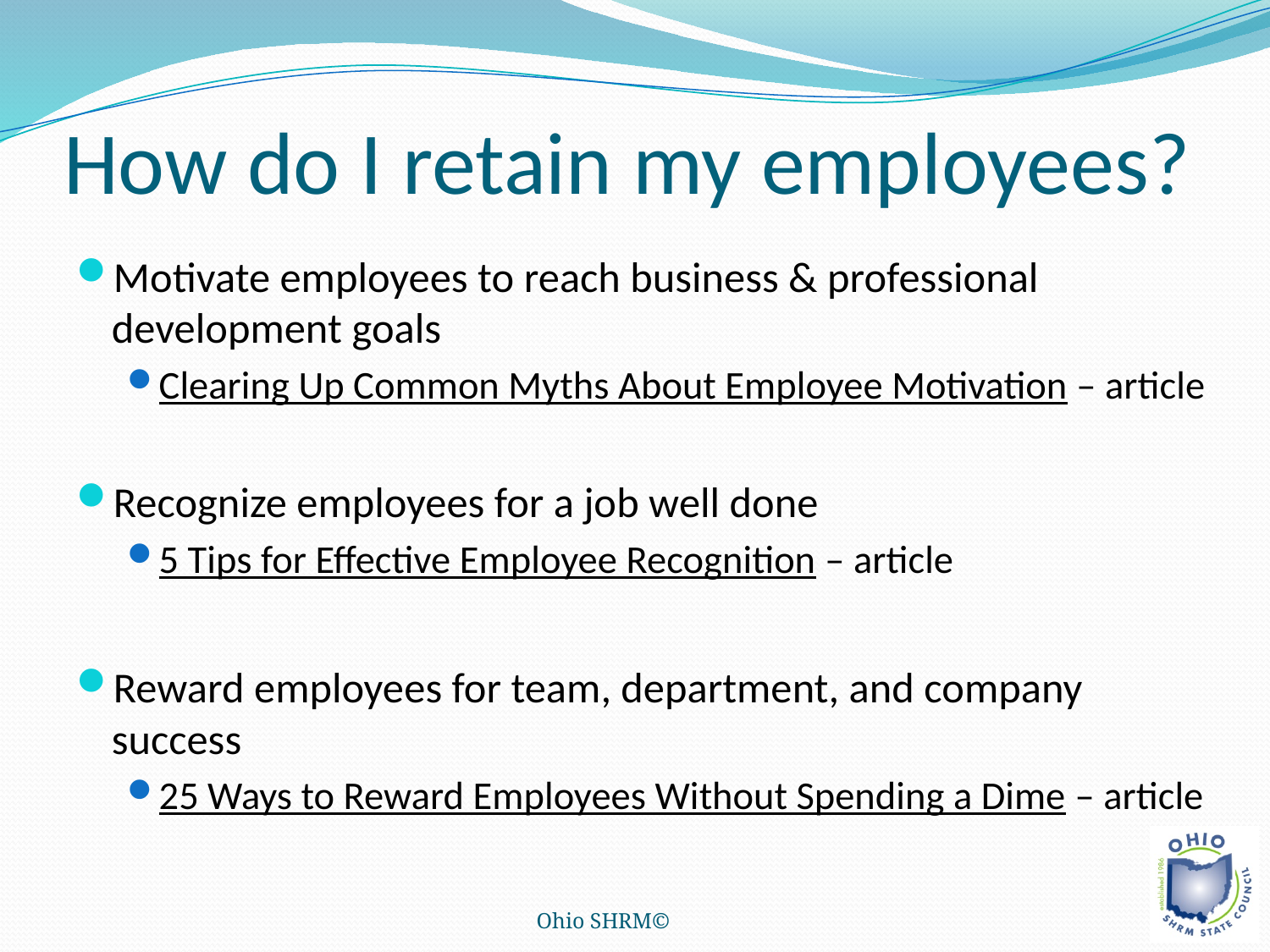

# How do I retain my employees?
Motivate employees to reach business & professional development goals
Clearing Up Common Myths About Employee Motivation – article

Recognize employees for a job well done
5 Tips for Effective Employee Recognition – article

Reward employees for team, department, and company success
25 Ways to Reward Employees Without Spending a Dime – article
Ohio SHRM©